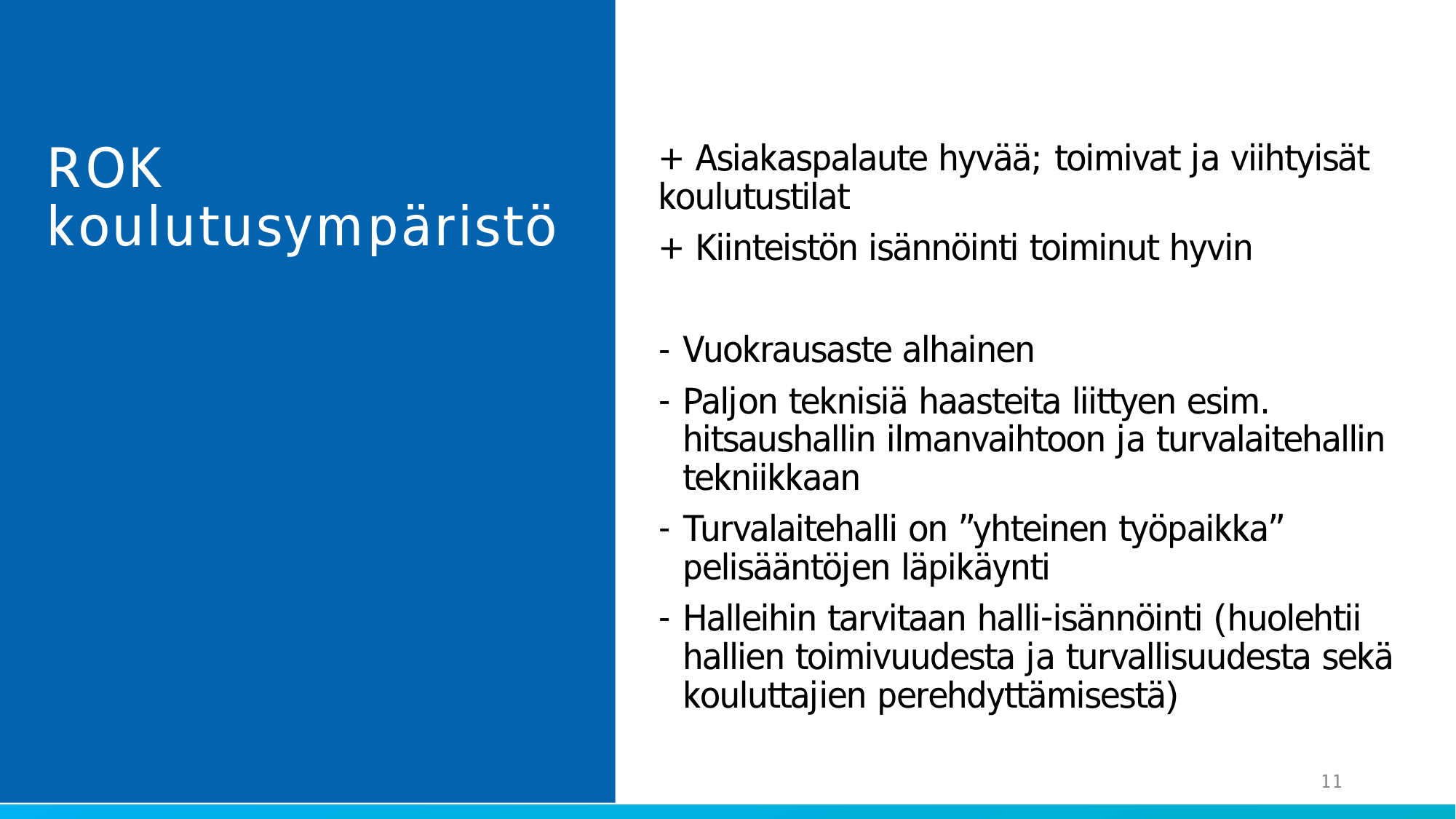

ROK koulutusympäristö
+ Asiakaspalaute hyvää; toimivat ja viihtyisät koulutustilat
+ Kiinteistön isännöinti toiminut hyvin

Vuokrausaste alhainen
Paljon teknisiä haasteita liittyen esim. hitsaushallin ilmanvaihtoon ja turvalaitehallin tekniikkaan
Turvalaitehalli on ”yhteinen työpaikka” pelisääntöjen läpikäynti
Halleihin tarvitaan halli-isännöinti (huolehtii hallien toimivuudesta ja turvallisuudesta sekä kouluttajien perehdyttämisestä)
11